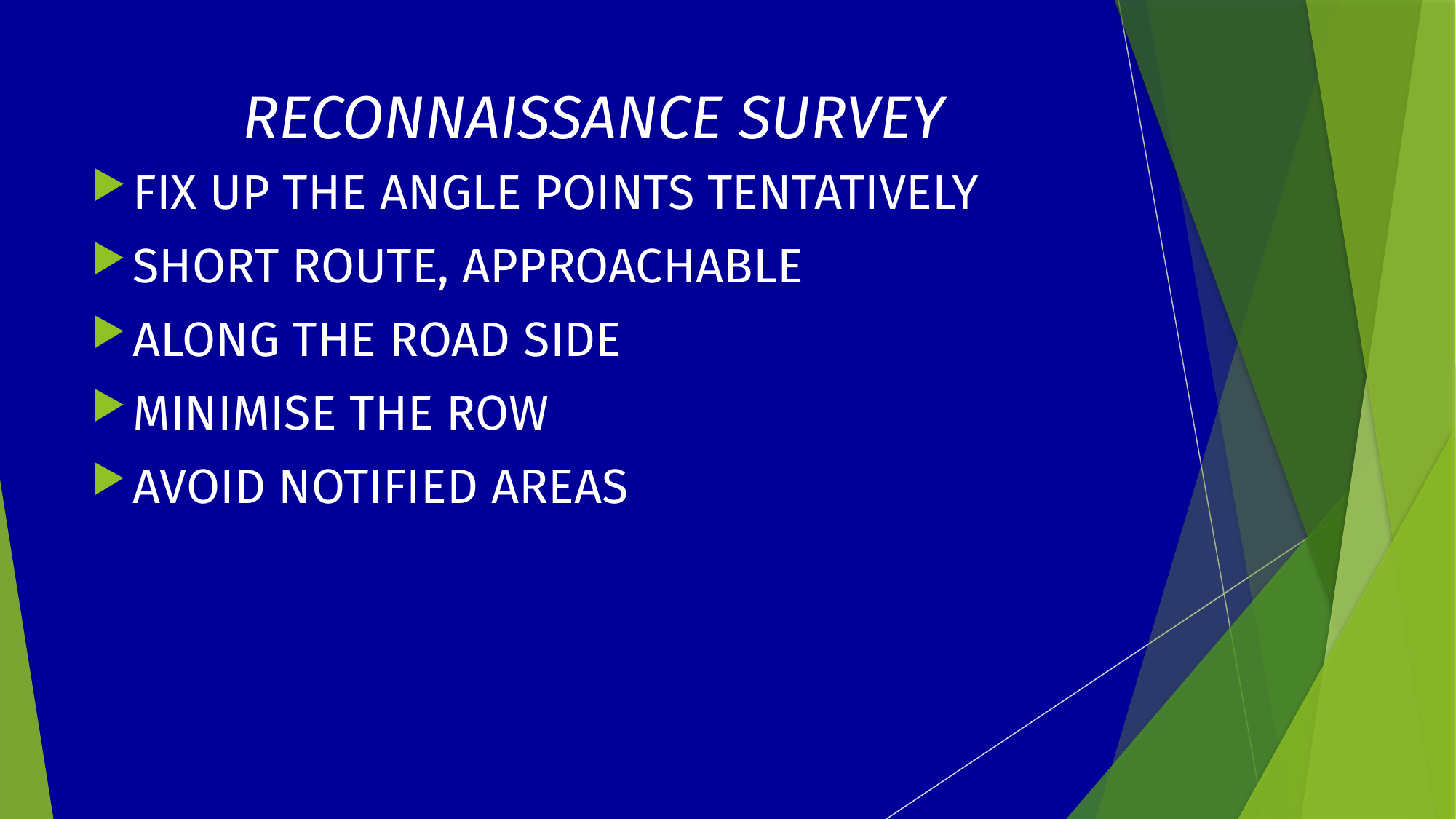

# RECONNAISSANCE SURVEY
FIX UP THE ANGLE POINTS TENTATIVELY
SHORT ROUTE, APPROACHABLE
ALONG THE ROAD SIDE
MINIMISE THE ROW
AVOID NOTIFIED AREAS